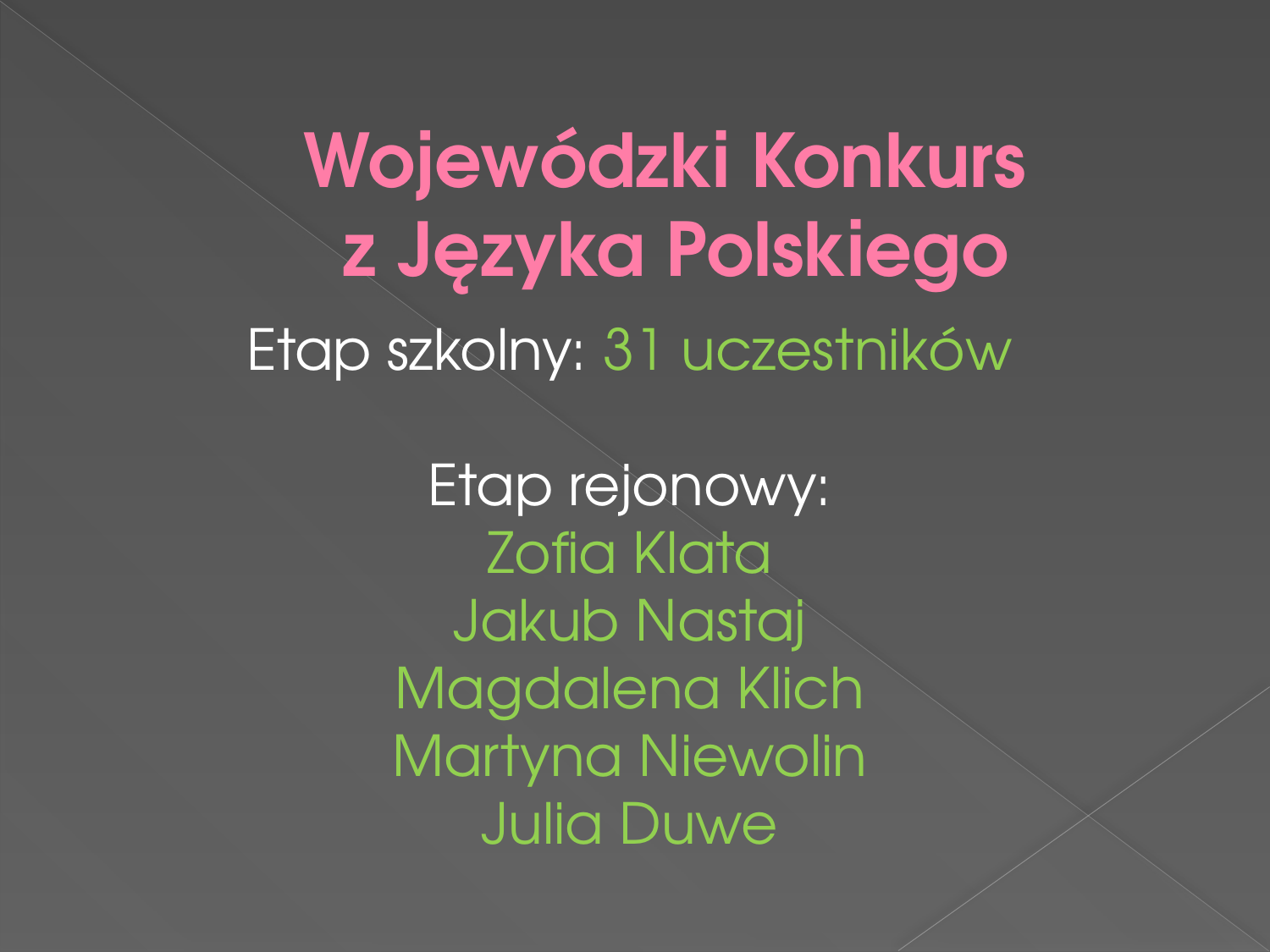

# Wojewódzki Konkurs z Języka Polskiego
Etap szkolny: 31 uczestników

Etap rejonowy:
Zofia Klata
Jakub Nastaj
Magdalena Klich
Martyna Niewolin
Julia Duwe